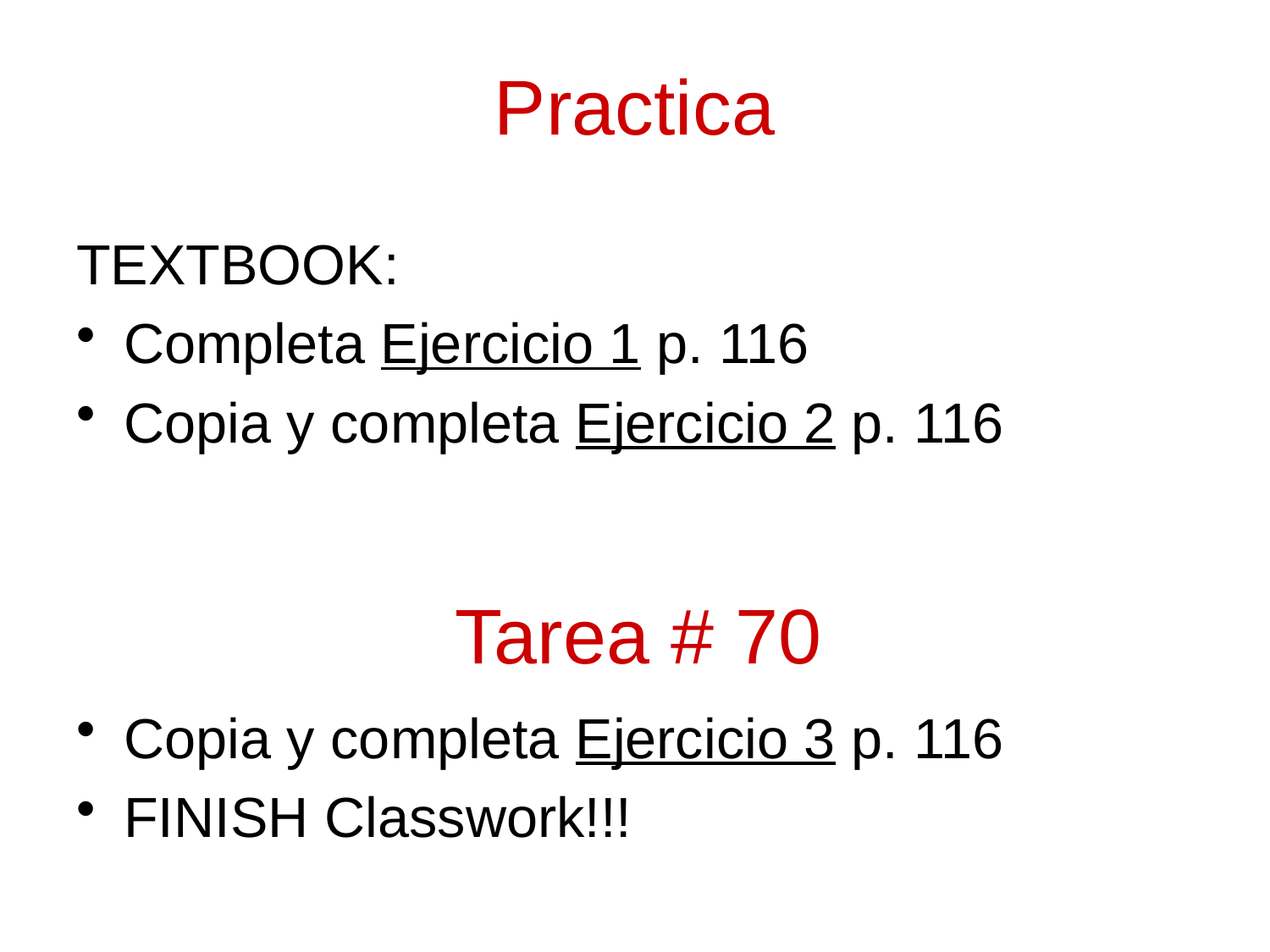

Practica
TEXTBOOK:
Completa Ejercicio 1 p. 116
Copia y completa Ejercicio 2 p. 116

Copia y completa Ejercicio 3 p. 116
FINISH Classwork!!!

Tarea # 70